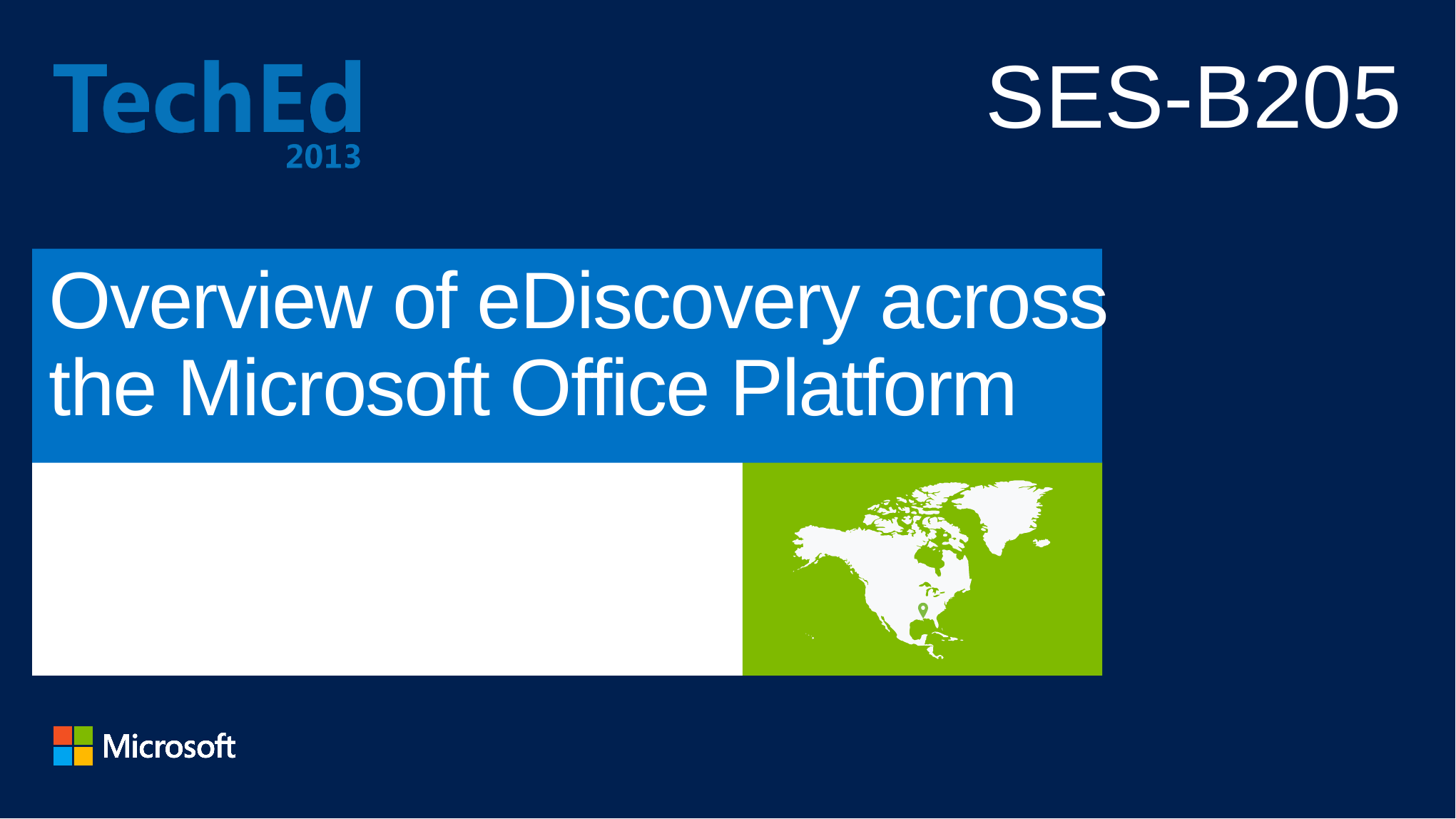

SES-B205
# Overview of eDiscovery across the Microsoft Office Platform
Georgiana Badea
Microsoft Consulting Services